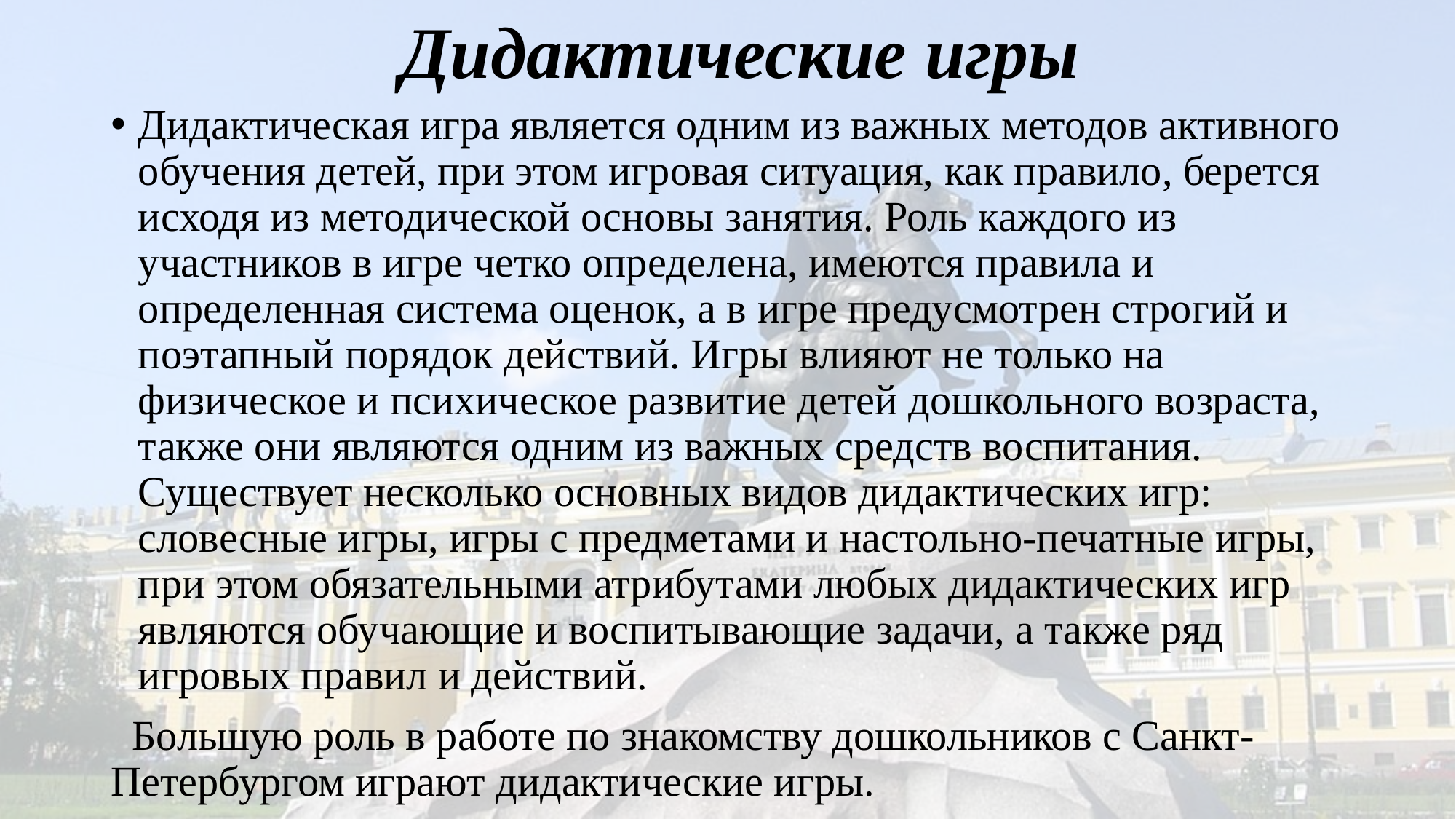

# Дидактические игры
Дидактическая игра является одним из важных методов активного обучения детей, при этом игровая ситуация, как правило, берется исходя из методической основы занятия. Роль каждого из участников в игре четко определена, имеются правила и определенная система оценок, а в игре предусмотрен строгий и поэтапный порядок действий. Игры влияют не только на физическое и психическое развитие детей дошкольного возраста, также они являются одним из важных средств воспитания. Существует несколько основных видов дидактических игр: словесные игры, игры с предметами и настольно-печатные игры, при этом обязательными атрибутами любых дидактических игр являются обучающие и воспитывающие задачи, а также ряд игровых правил и действий.
  Большую роль в работе по знакомству дошкольников с Санкт-Петербургом играют дидактические игры.